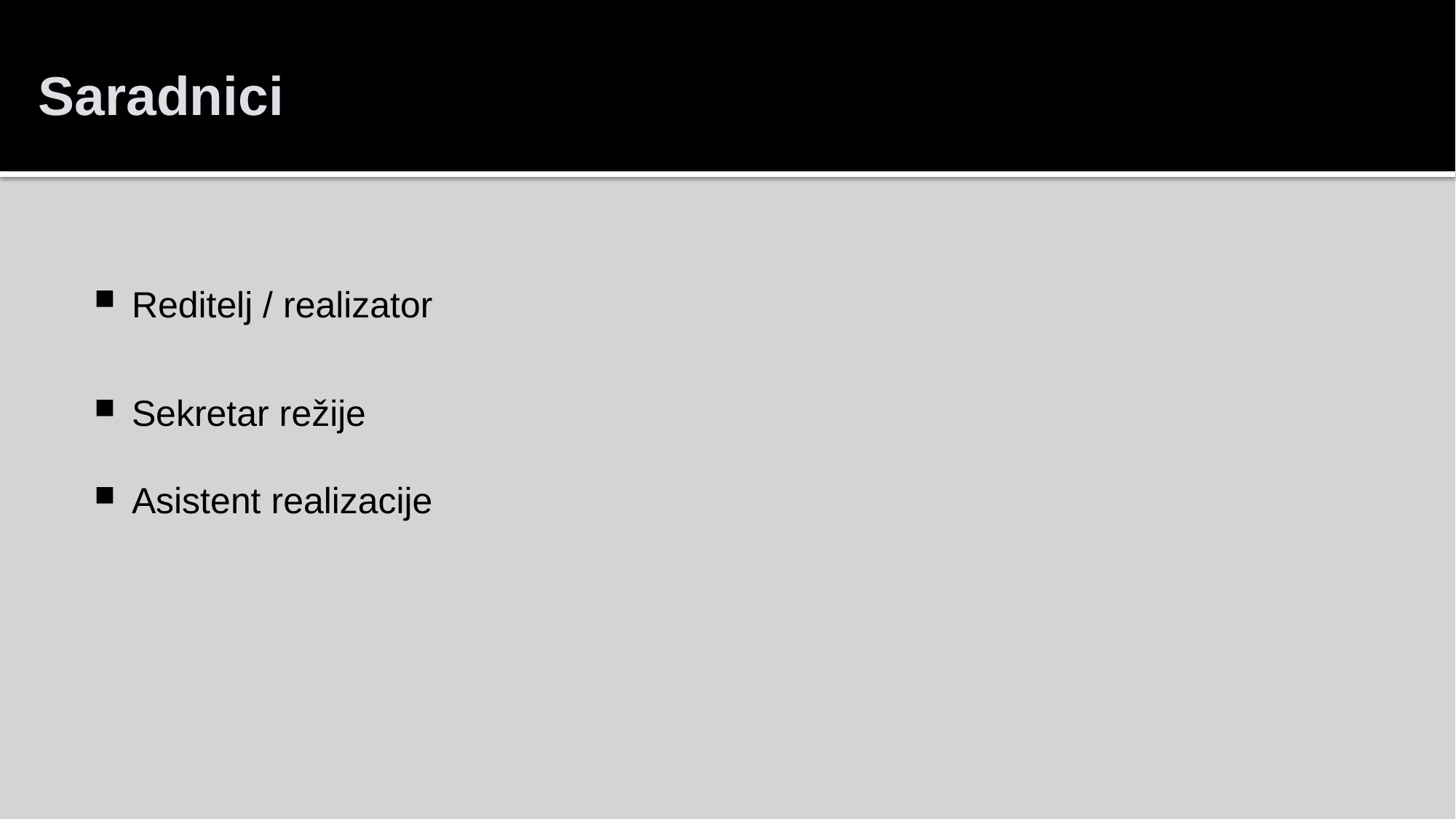

# Saradnici

Reditelj / realizator

Sekretar režije

Asistent realizacije